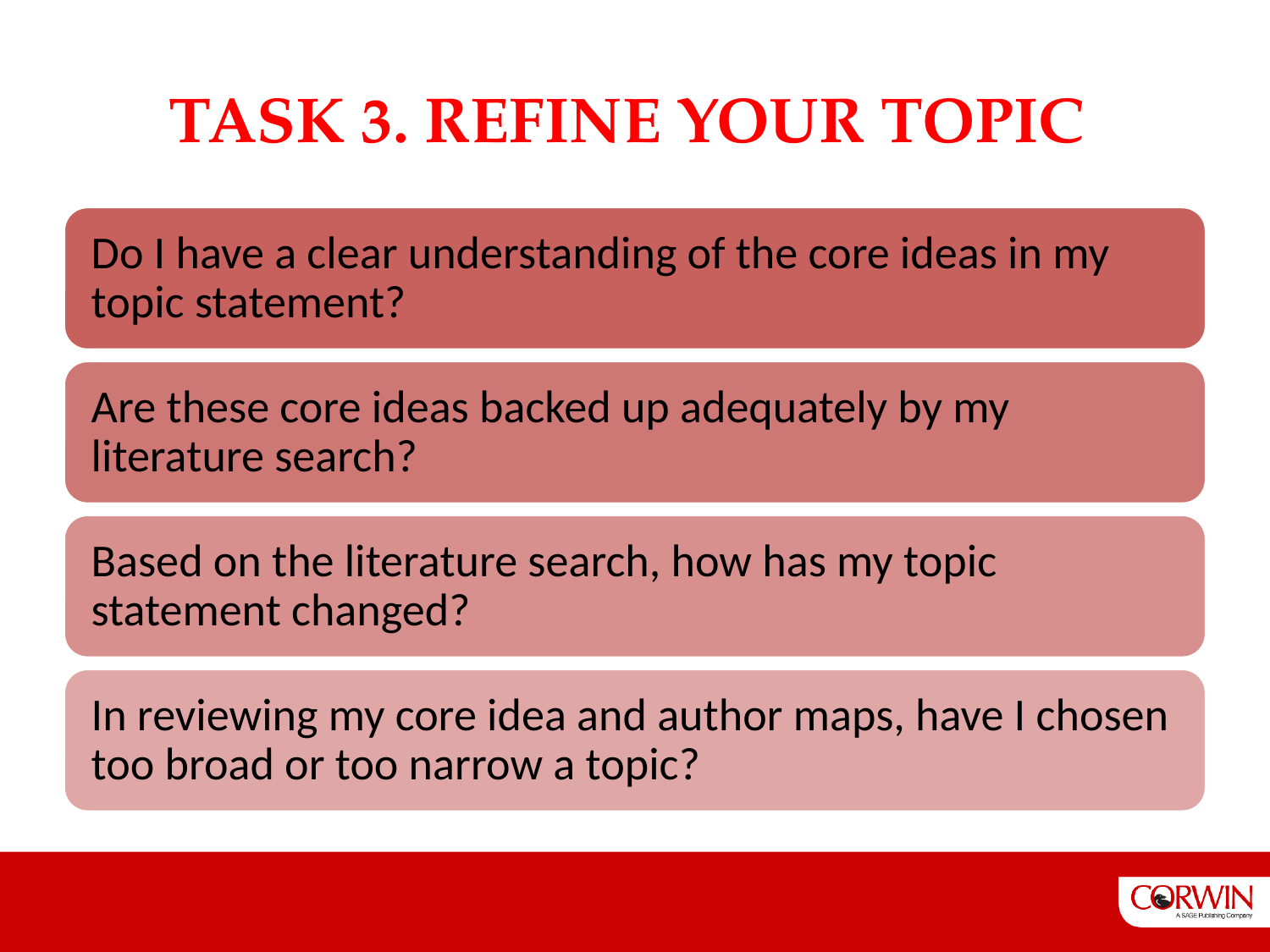

# TASK 3. REFINE YOUR TOPIC
Do I have a clear understanding of the core ideas in my topic statement?
Are these core ideas backed up adequately by my literature search?
Based on the literature search, how has my topic statement changed?
In reviewing my core idea and author maps, have I chosen too broad or too narrow a topic?